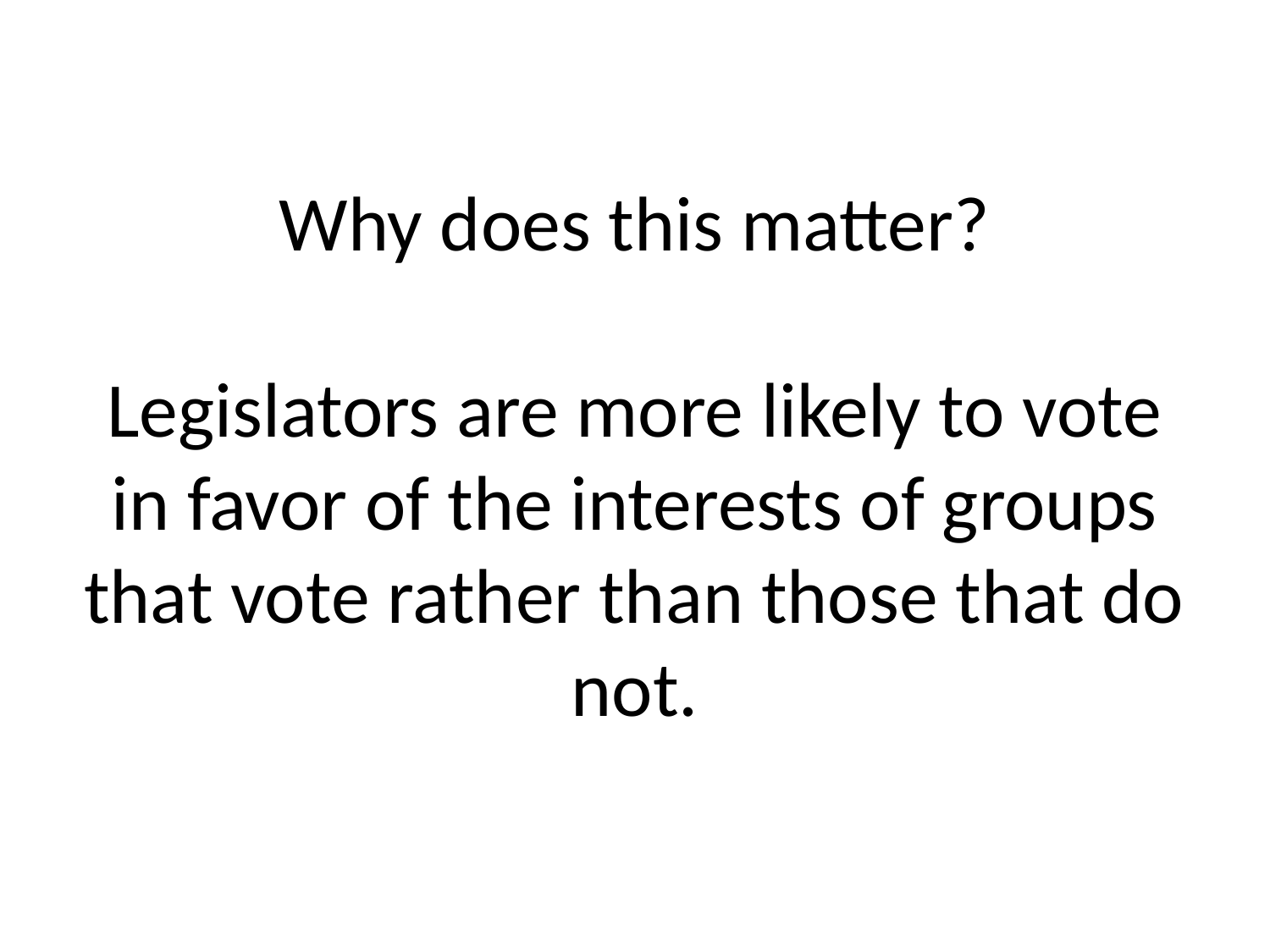

# Why does this matter? Legislators are more likely to vote in favor of the interests of groups that vote rather than those that do not.